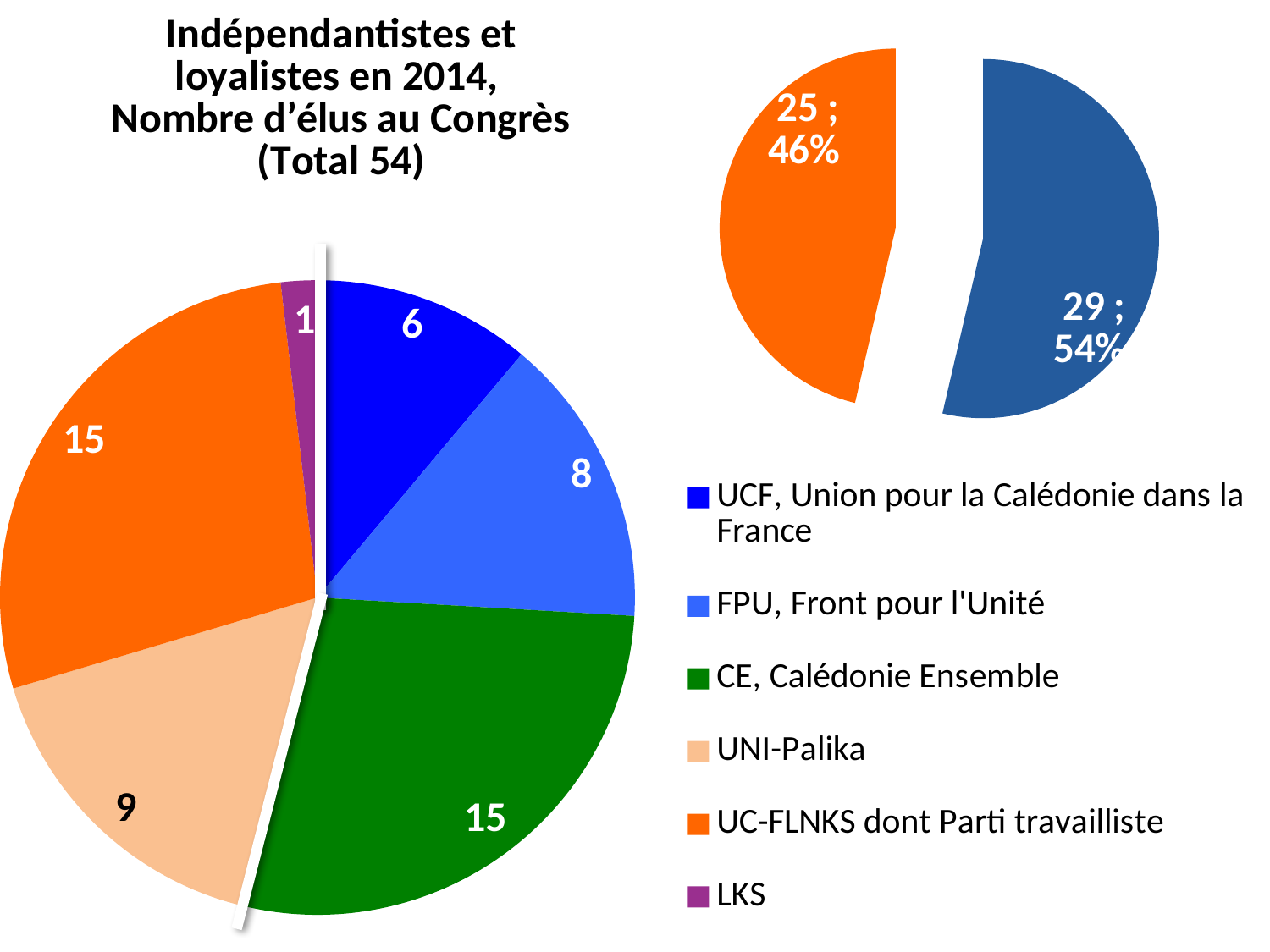

### Chart: Indépendantistes et loyalistes en 2014,
Nombre d’élus au Congrès (Total 54)

| Category |  |
|---|---|
| UCF, Union pour la Calédonie dans la France | 6.0 |
| FPU, Front pour l'Unité | 8.0 |
| CE, Calédonie Ensemble  | 15.0 |
| UNI-Palika | 9.0 |
| UC-FLNKS dont Parti travailliste | 15.0 |
| LKS | 1.0 |

### Chart

| Category | Loyalistes Indépendantistes | Indépendantistes |
|---|---|---|
| Elus  | 29.0 | 25.0 |

### Chart: Indépendantistes et loyalistes en 2014,
Nombre d’élus du Congrès

| Category |  |
|---|---|
| UCF, Union pour la Calédonie dans la France | 6.0 |
| FPU, Front pour l'Unité | 8.0 |
| CE, Calédonie Ensemble  | 15.0 |
| UNI-Palika | 9.0 |
| UC-FLNKS dont Parti travailliste | 15.0 |
| LKS | 1.0 |